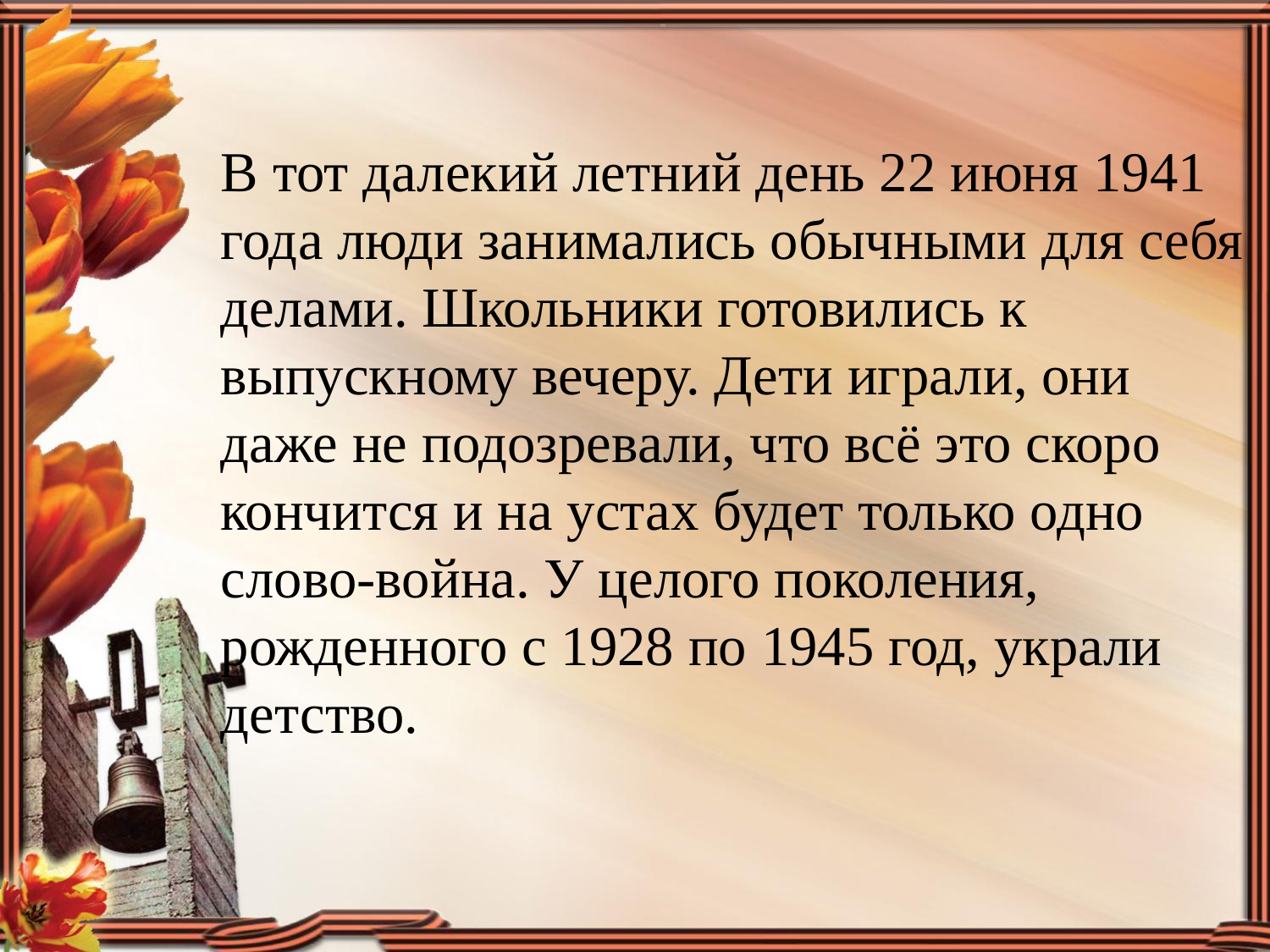

В тот далекий летний день 22 июня 1941 года люди занимались обычными для себя делами. Школьники готовились к выпускному вечеру. Дети играли, они даже не подозревали, что всё это скоро кончится и на устах будет только одно слово-война. У целого поколения, рожденного с 1928 по 1945 год, украли детство.